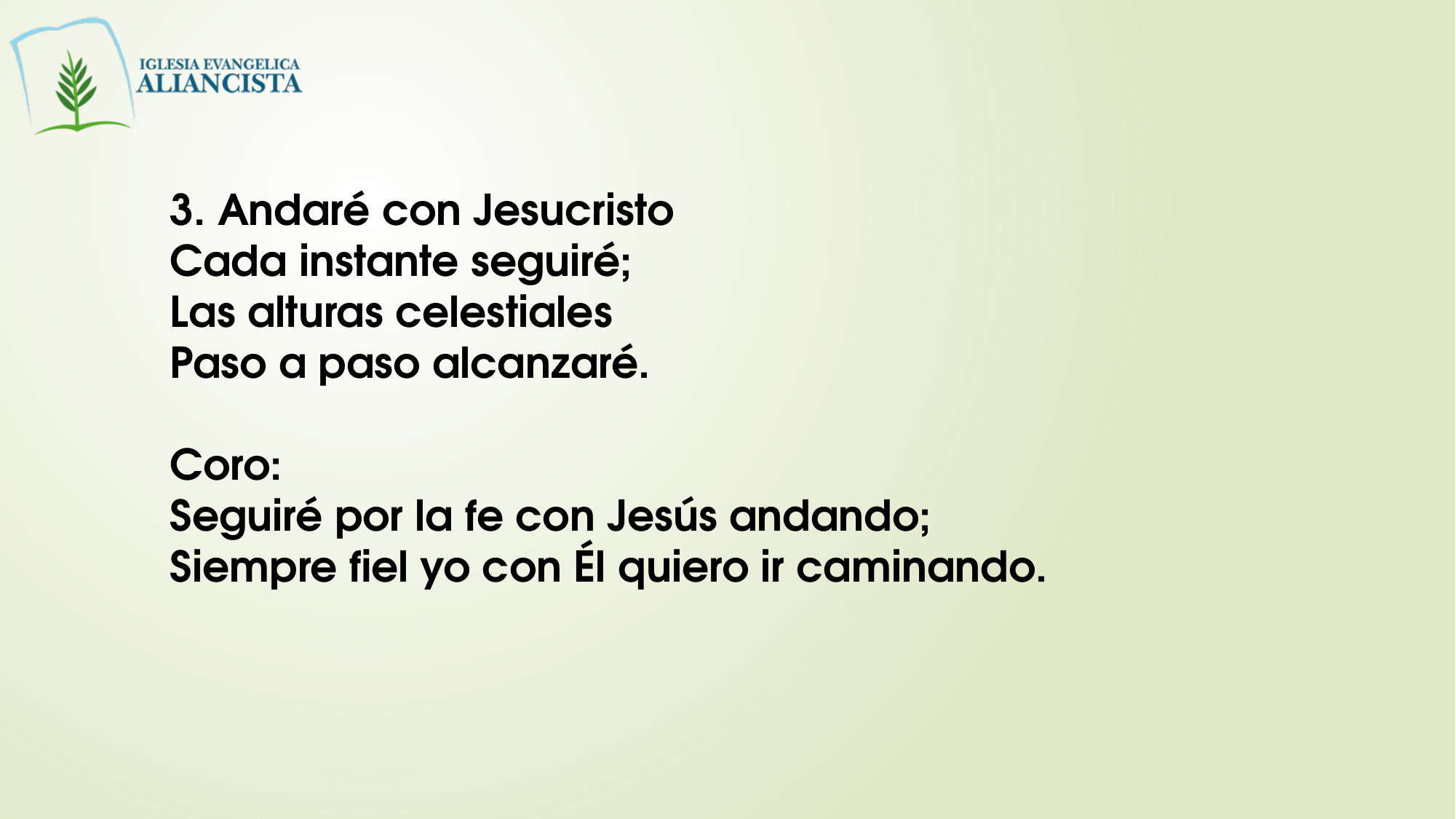

3. Andaré con Jesucristo
Cada instante seguiré;
Las alturas celestiales
Paso a paso alcanzaré.

Coro:
Seguiré por la fe con Jesús andando;
Siempre fiel yo con Él quiero ir caminando.